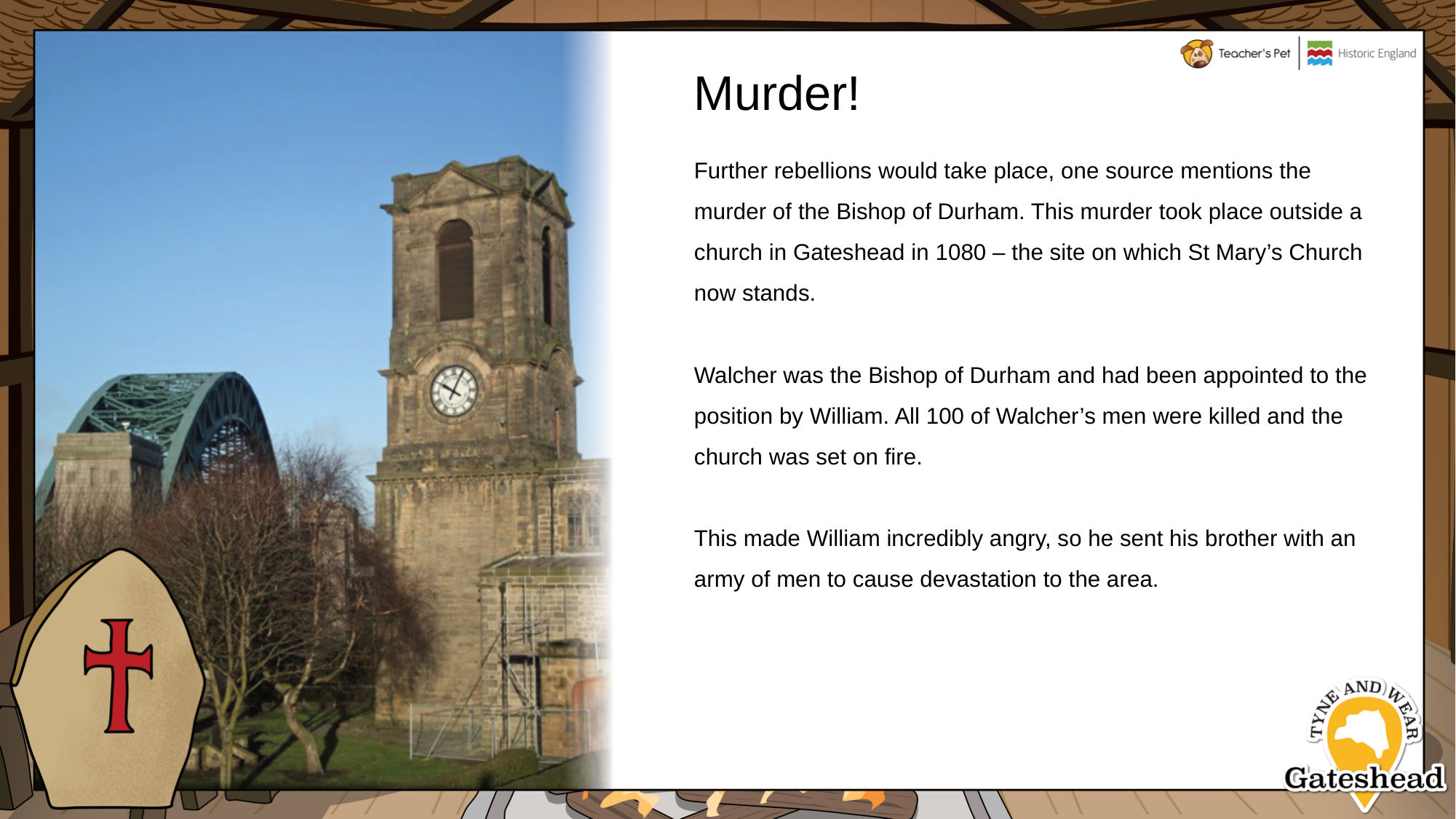

# Murder!
Murder!
Further rebellions would take place, one source mentions the murder of the Bishop of Durham. This murder took place outside a church in Gateshead in 1080 – the site on which St Mary’s Church now stands.

Walcher was the Bishop of Durham and had been appointed to the position by William. All 100 of Walcher’s men were killed and the church was set on fire.

This made William incredibly angry, so he sent his brother with an army of men to cause devastation to the area.